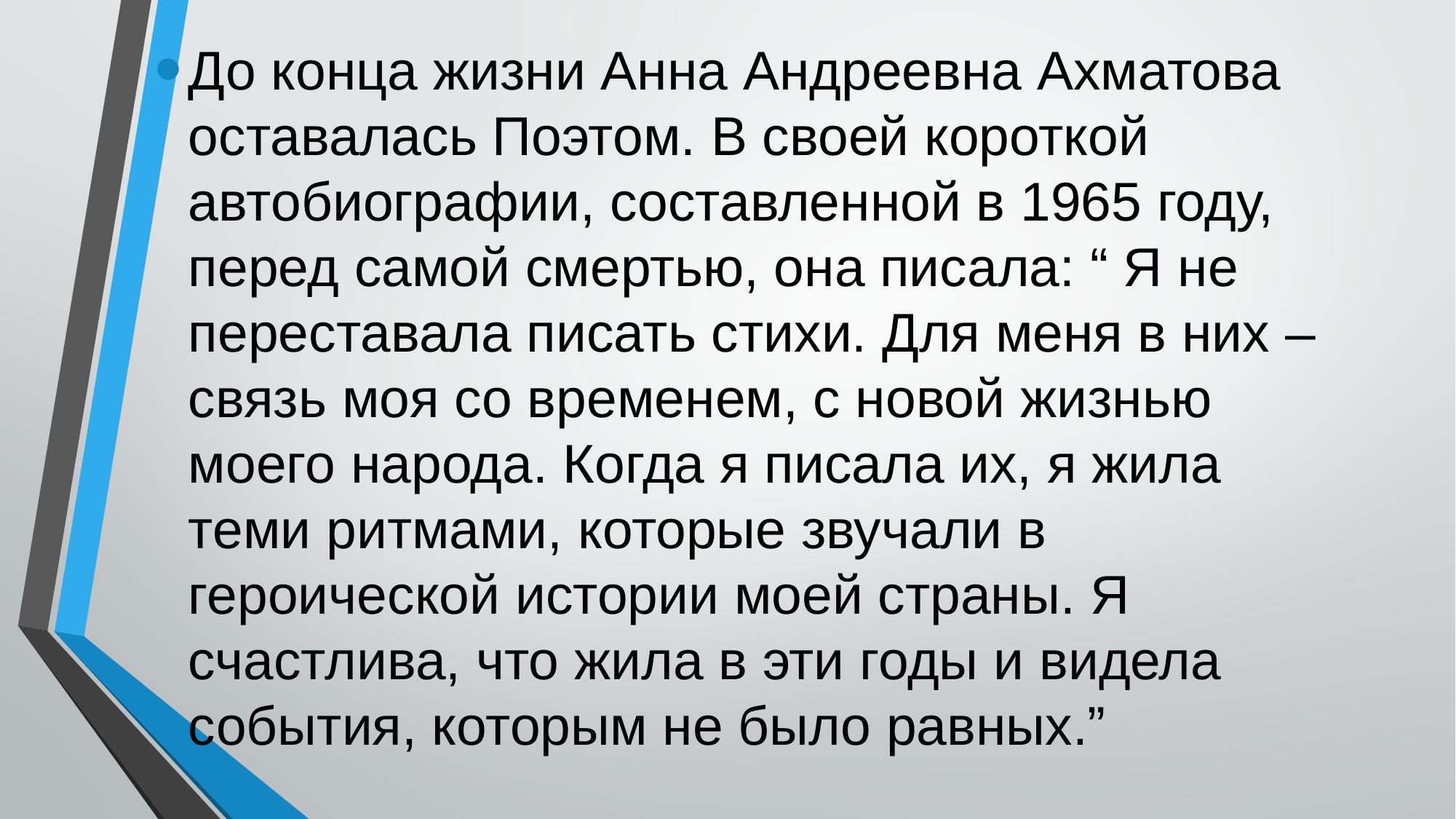

До конца жизни Анна Андреевна Ахматова оставалась Поэтом. В своей короткой автобиографии, составленной в 1965 году, перед самой смертью, она писала: “ Я не переставала писать стихи. Для меня в них – связь моя со временем, с новой жизнью моего народа. Когда я писала их, я жила теми ритмами, которые звучали в героической истории моей страны. Я счастлива, что жила в эти годы и видела события, которым не было равных.”